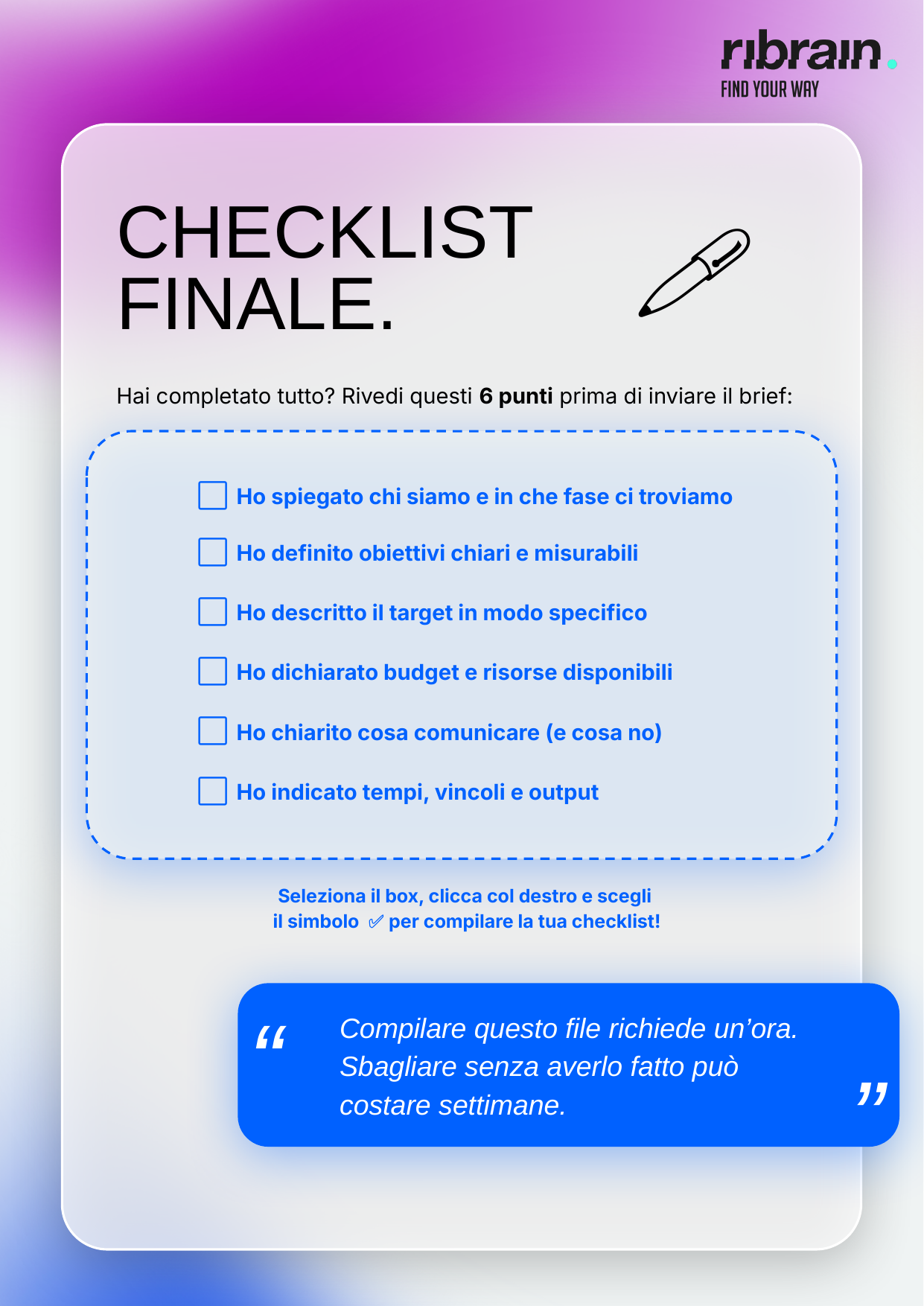

🖊
CHECKLIST
FINALE.
Hai completato tutto? Rivedi questi 6 punti prima di inviare il brief:

Ho spiegato chi siamo e in che fase ci troviamo
Ho definito obiettivi chiari e misurabili
Ho descritto il target in modo specifico
Ho dichiarato budget e risorse disponibili
Ho chiarito cosa comunicare (e cosa no)
Ho indicato tempi, vincoli e output
Seleziona il box, clicca col destro e scegli
 il simbolo  ✅ per compilare la tua checklist!
“

Compilare questo file richiede un’ora. Sbagliare senza averlo fatto può costare settimane.
“